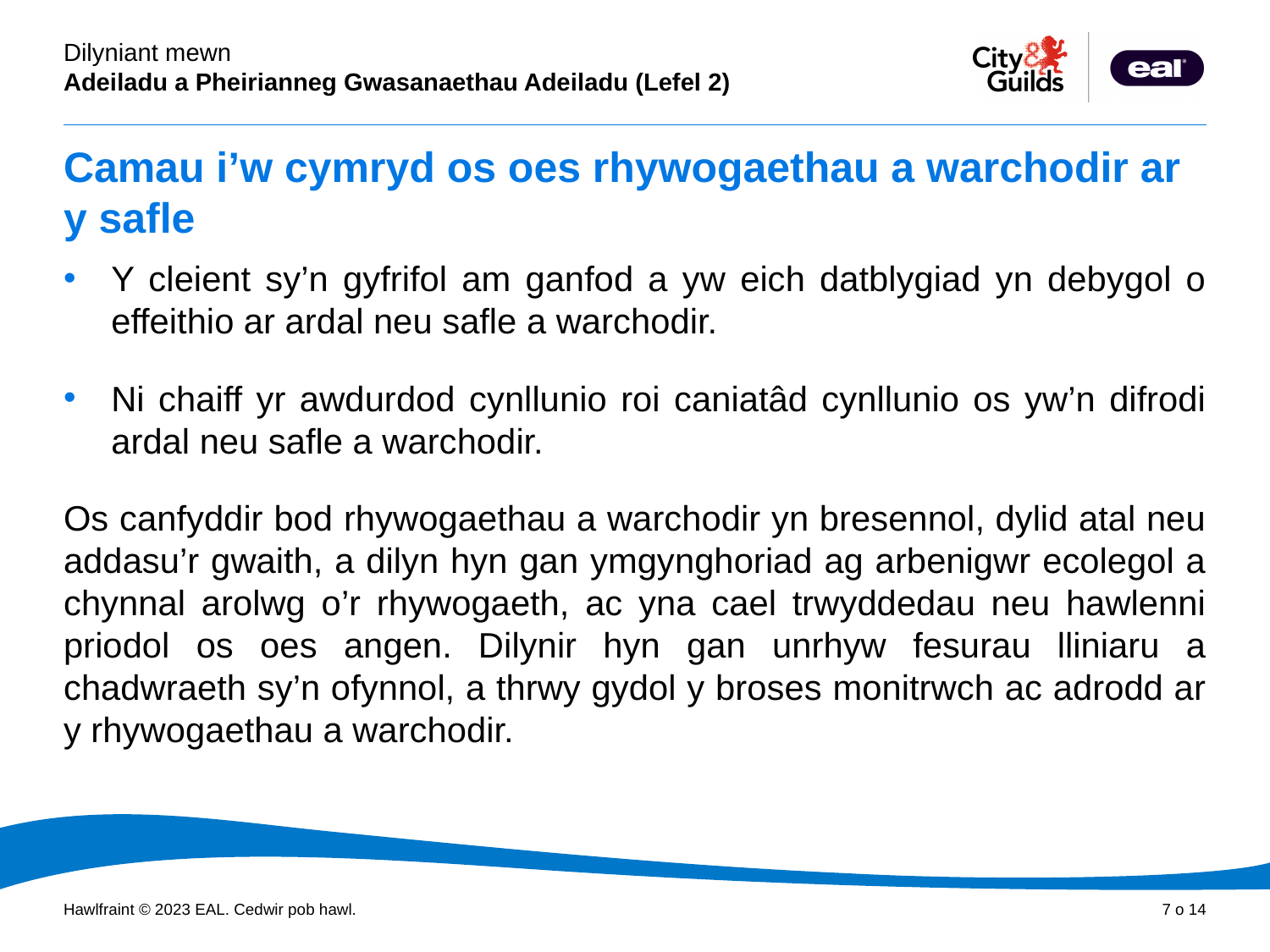

# Camau i’w cymryd os oes rhywogaethau a warchodir ar y safle
Y cleient sy’n gyfrifol am ganfod a yw eich datblygiad yn debygol o effeithio ar ardal neu safle a warchodir.
Ni chaiff yr awdurdod cynllunio roi caniatâd cynllunio os yw’n difrodi ardal neu safle a warchodir.
Os canfyddir bod rhywogaethau a warchodir yn bresennol, dylid atal neu addasu’r gwaith, a dilyn hyn gan ymgynghoriad ag arbenigwr ecolegol a chynnal arolwg o’r rhywogaeth, ac yna cael trwyddedau neu hawlenni priodol os oes angen. Dilynir hyn gan unrhyw fesurau lliniaru a chadwraeth sy’n ofynnol, a thrwy gydol y broses monitrwch ac adrodd ar y rhywogaethau a warchodir.